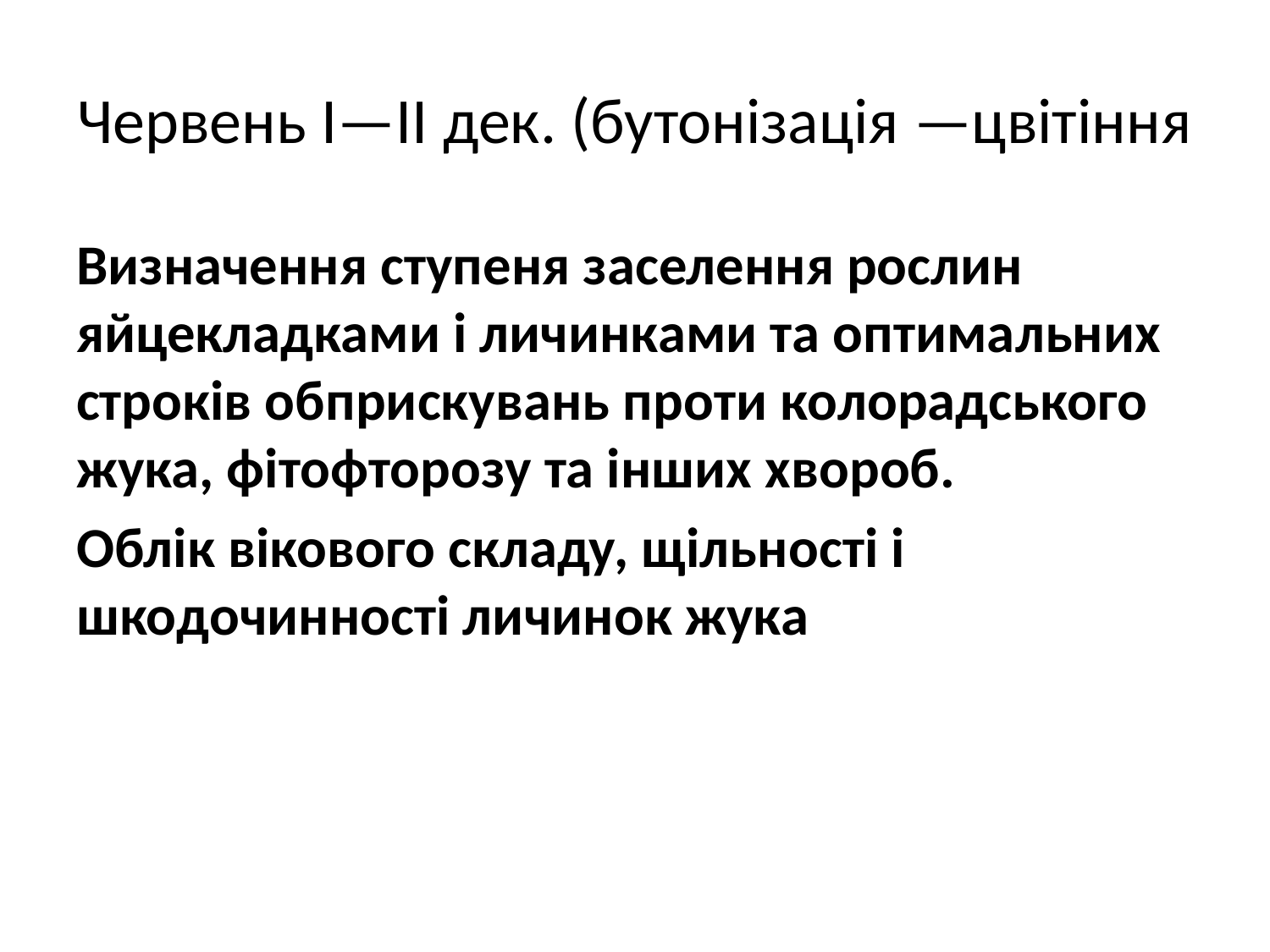

# Червень І—II дек. (бутонізація —цвітіння
Визначення ступеня заселення рослин яйцекладками і личинками та оптимальних строків обприскувань проти колорадського жука, фітофторозу та інших хвороб.
Облік вікового складу, щільності і шкодочинності личинок жука